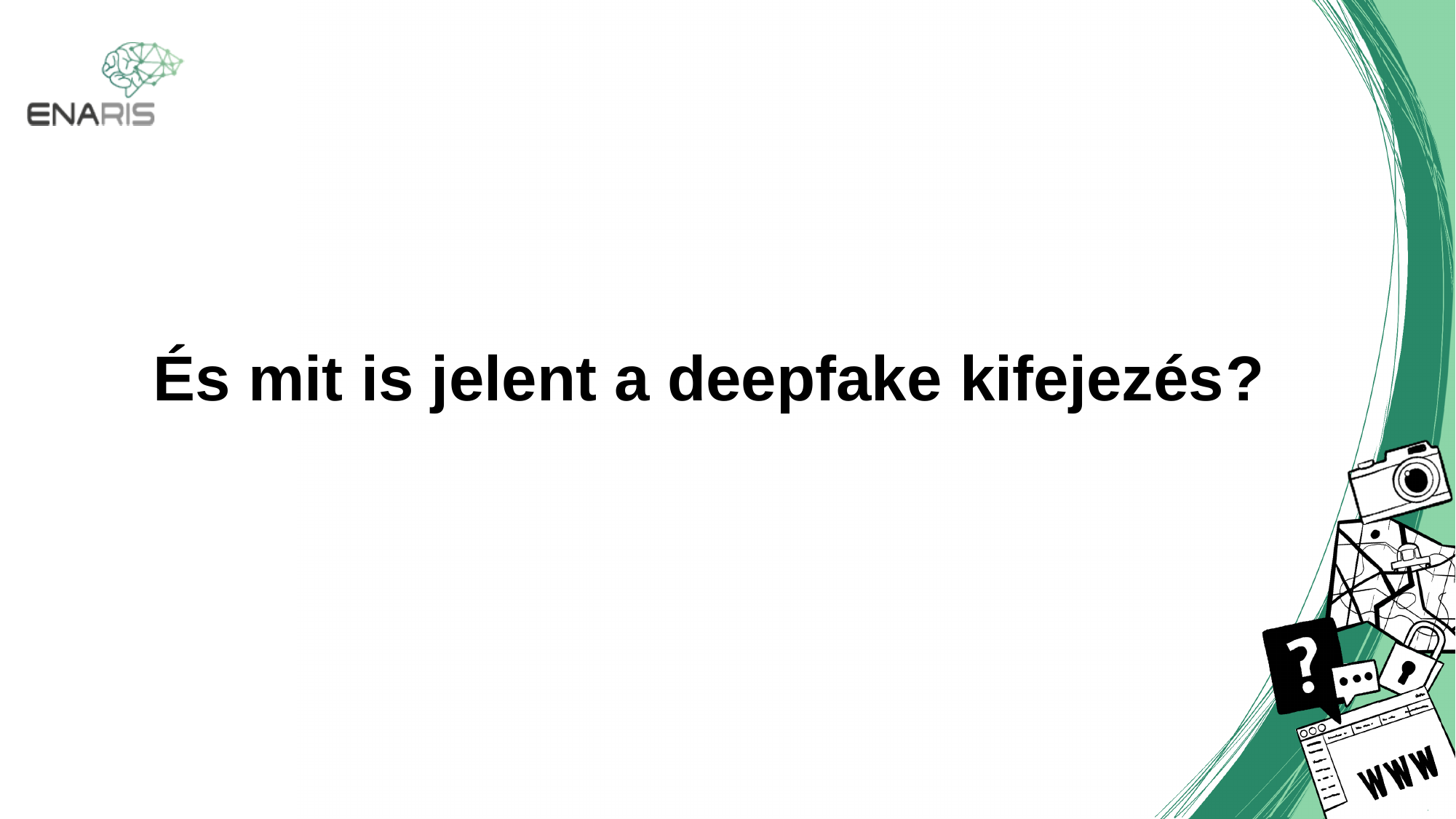

# És mit is jelent a deepfake kifejezés?